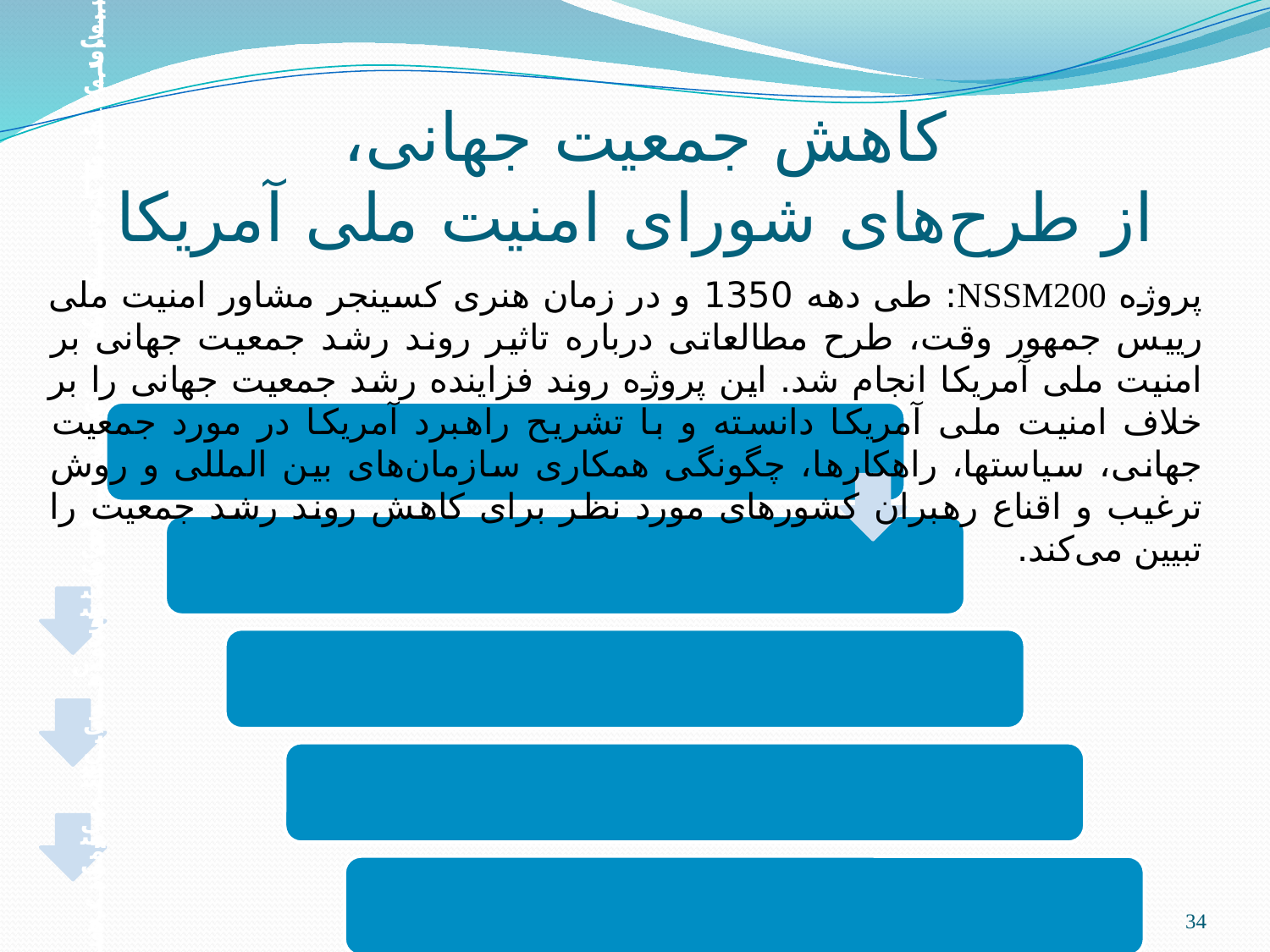

# کاهش جمعیت جهانی، از طرح‌های شورای امنیت ملی آمریکا
پروژه NSSM200: طی دهه 1350 و در زمان هنری کسینجر مشاور امنیت ملی رییس جمهور وقت، طرح مطالعاتی درباره تاثیر روند رشد جمعیت جهانی بر امنیت ملی آمریکا انجام شد. این پروژه روند فزاینده رشد جمعیت جهانی را بر خلاف امنیت ملی آمریکا دانسته و با تشریح راهبرد آمریکا در مورد جمعیت جهانی، سیاستها، راهکارها، چگونگی همکاری سازمان‌های بین المللی و روش ترغیب و اقناع رهبران کشورهای مورد نظر برای کاهش روند رشد جمعیت را تبیین می‌کند.

34